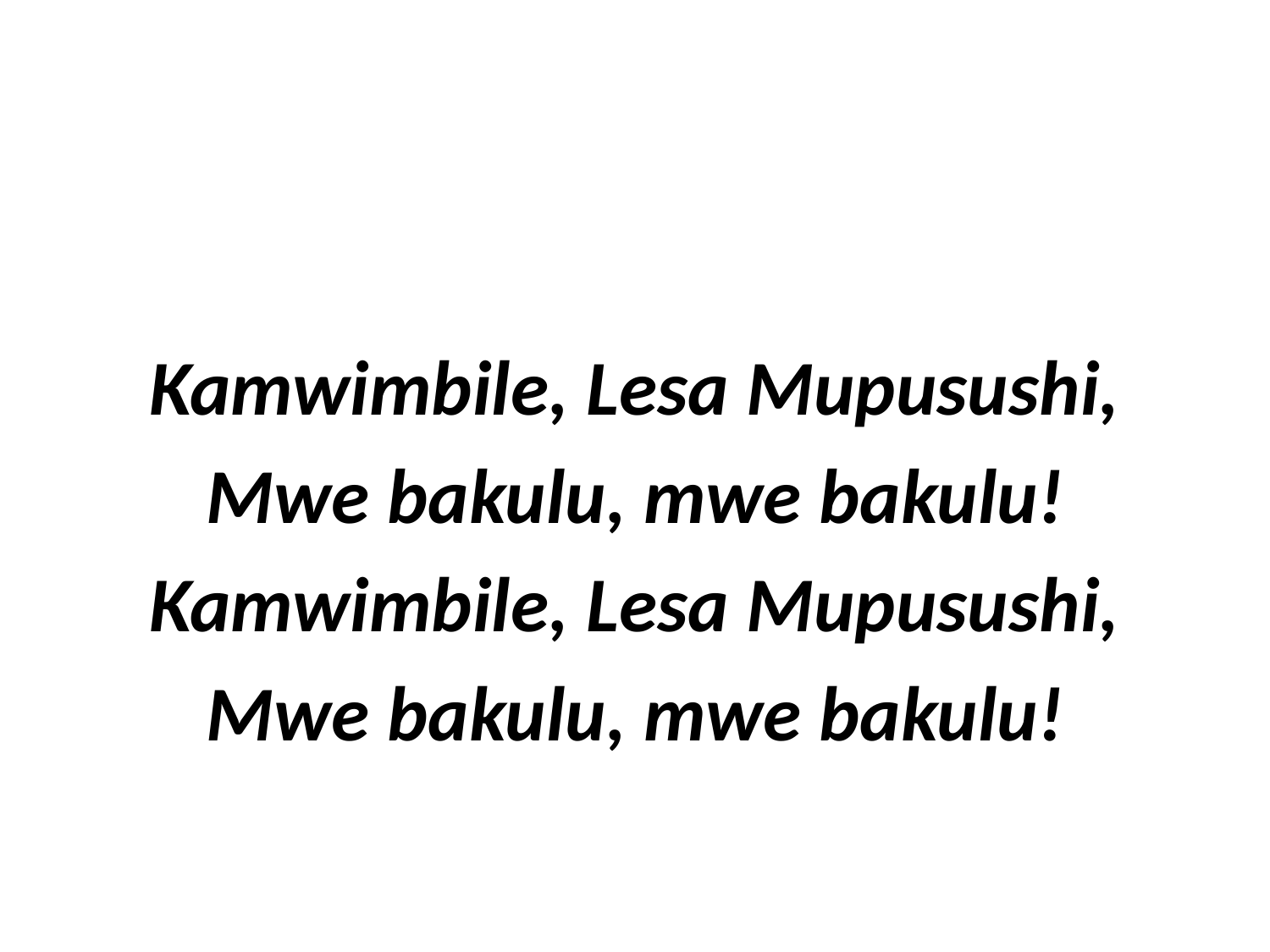

Kamwimbile, Lesa Mupusushi,
Mwe bakulu, mwe bakulu!
Kamwimbile, Lesa Mupusushi,
Mwe bakulu, mwe bakulu!